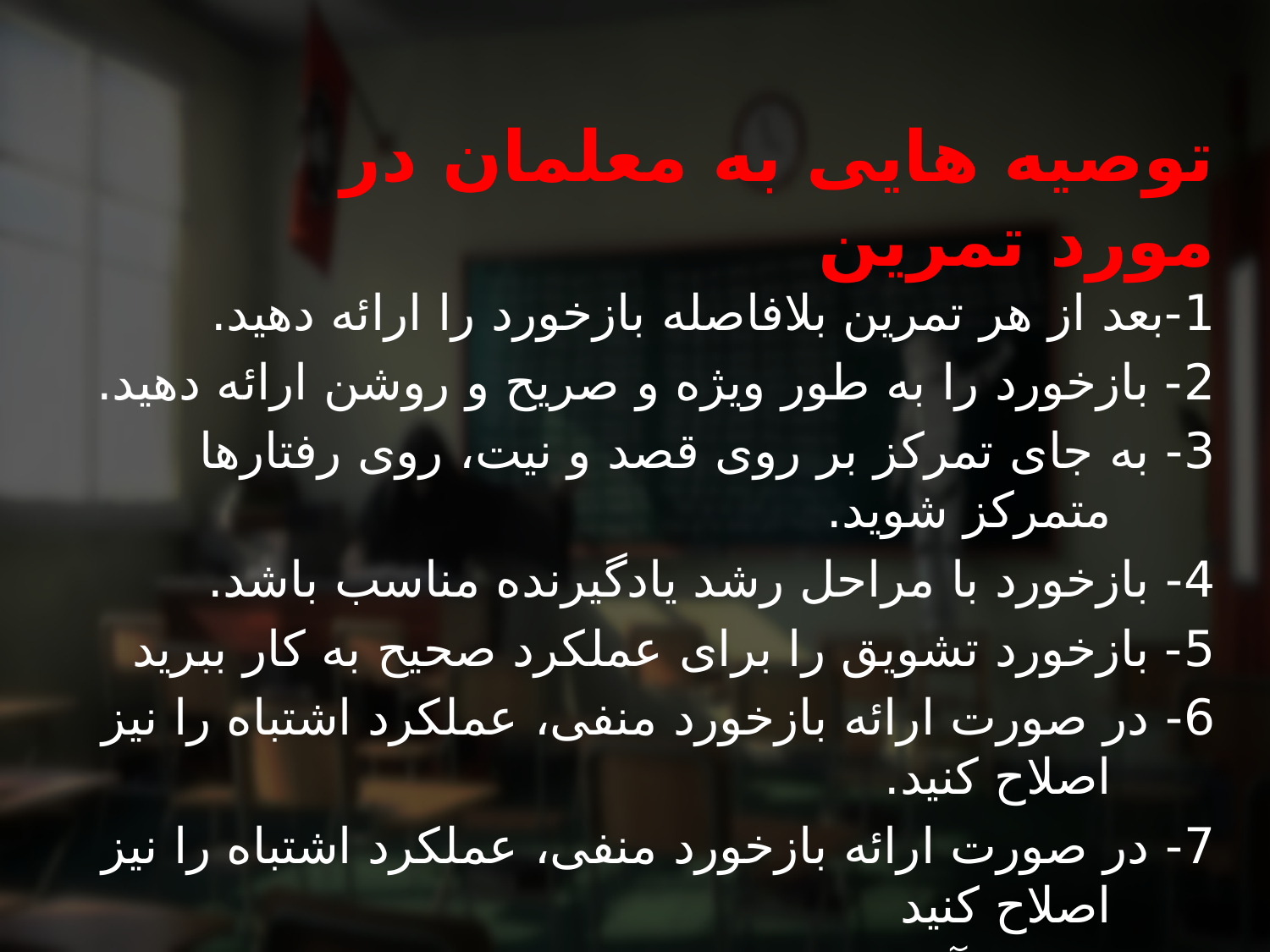

# توصیه هایی به معلمان در مورد تمرین
1-بعد از هر تمرین بلافاصله بازخورد را ارائه دهید.
2- بازخورد را به طور ویژه و صریح و روشن ارائه دهید.
3- به جای تمرکز بر روی قصد و نیت، روی رفتارها متمرکز شوید.
4- بازخورد با مراحل رشد یادگیرنده مناسب باشد.
5- بازخورد تشویق را برای عملکرد صحیح به کار ببرید
6- در صورت ارائه بازخورد منفی، عملکرد اشتباه را نیز اصلاح کنید.
7- در صورت ارائه بازخورد منفی، عملکرد اشتباه را نیز اصلاح کنید
8- به دانش آموزان بیاموزید که خود بازخورد را دریافت کنند و یاد بگیرند که چگونه در مورد خود قضاوت کنند.